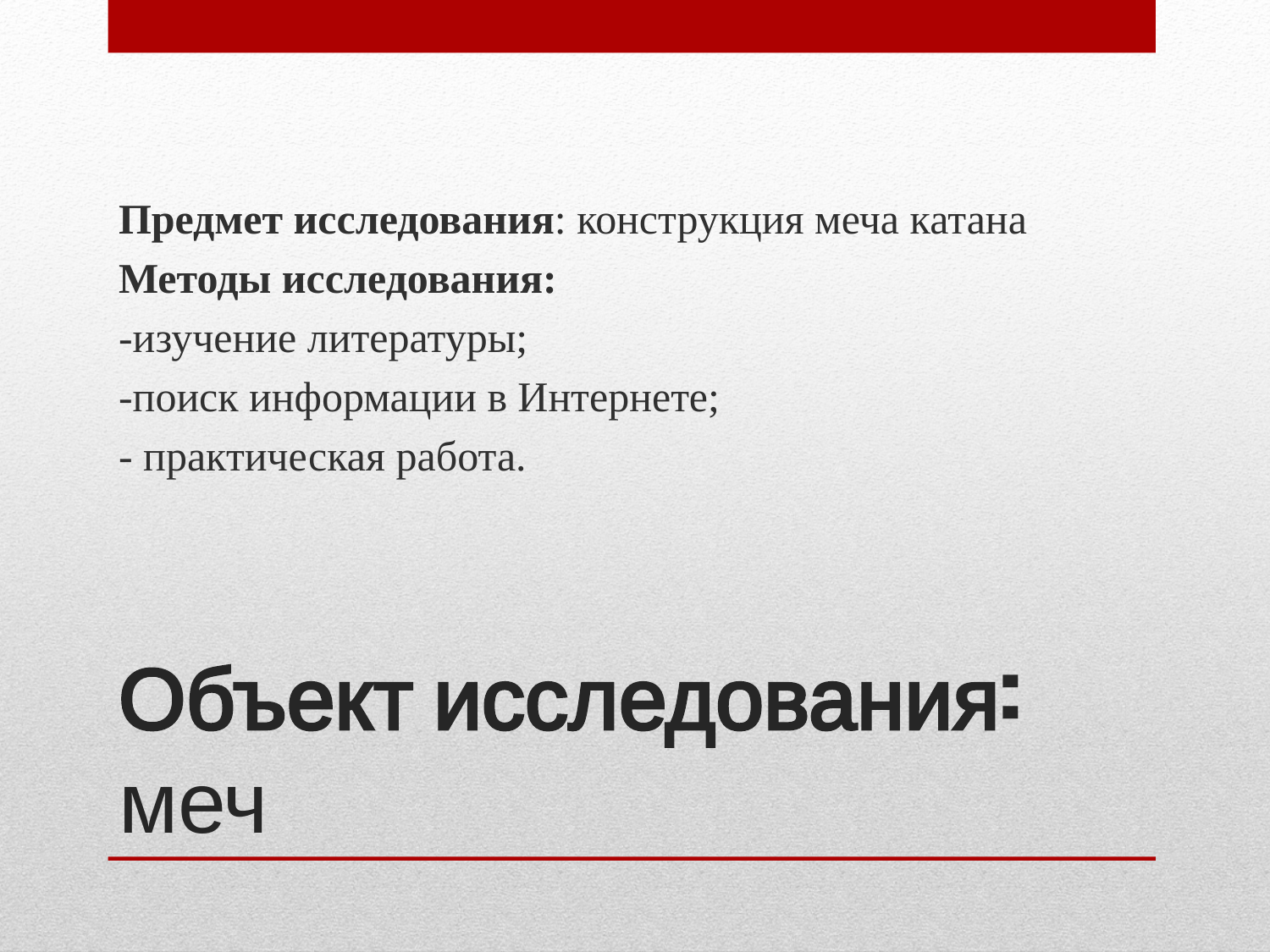

Предмет исследования: конструкция меча катана
Методы исследования:
-изучение литературы;
-поиск информации в Интернете;
- практическая работа.

# Объект исследования: меч